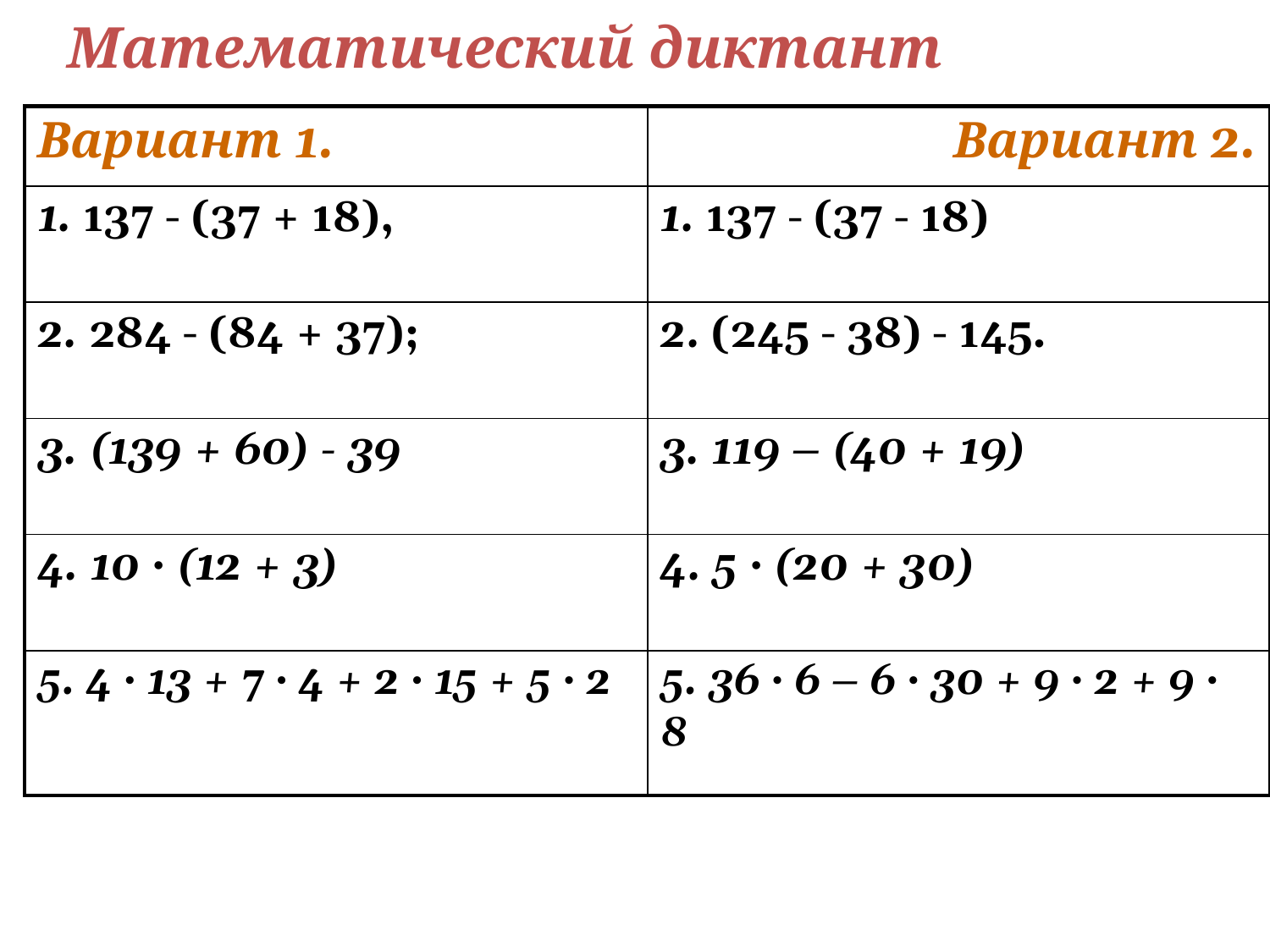

# Математический диктант
| Вариант 1. | Вариант 2. |
| --- | --- |
| 1. 137 - (37 + 18), | 1. 137 - (37 - 18) |
| 2. 284 - (84 + 37); | 2. (245 - 38) - 145. |
| 3. (139 + 60) - 39 | 3. 119 – (40 + 19) |
| 4. 10 ∙ (12 + 3) | 4. 5 ∙ (20 + 30) |
| 5. 4 ∙ 13 + 7 ∙ 4 + 2 ∙ 15 + 5 ∙ 2 | 5. 36 ∙ 6 – 6 ∙ 30 + 9 ∙ 2 + 9 ∙ 8 |